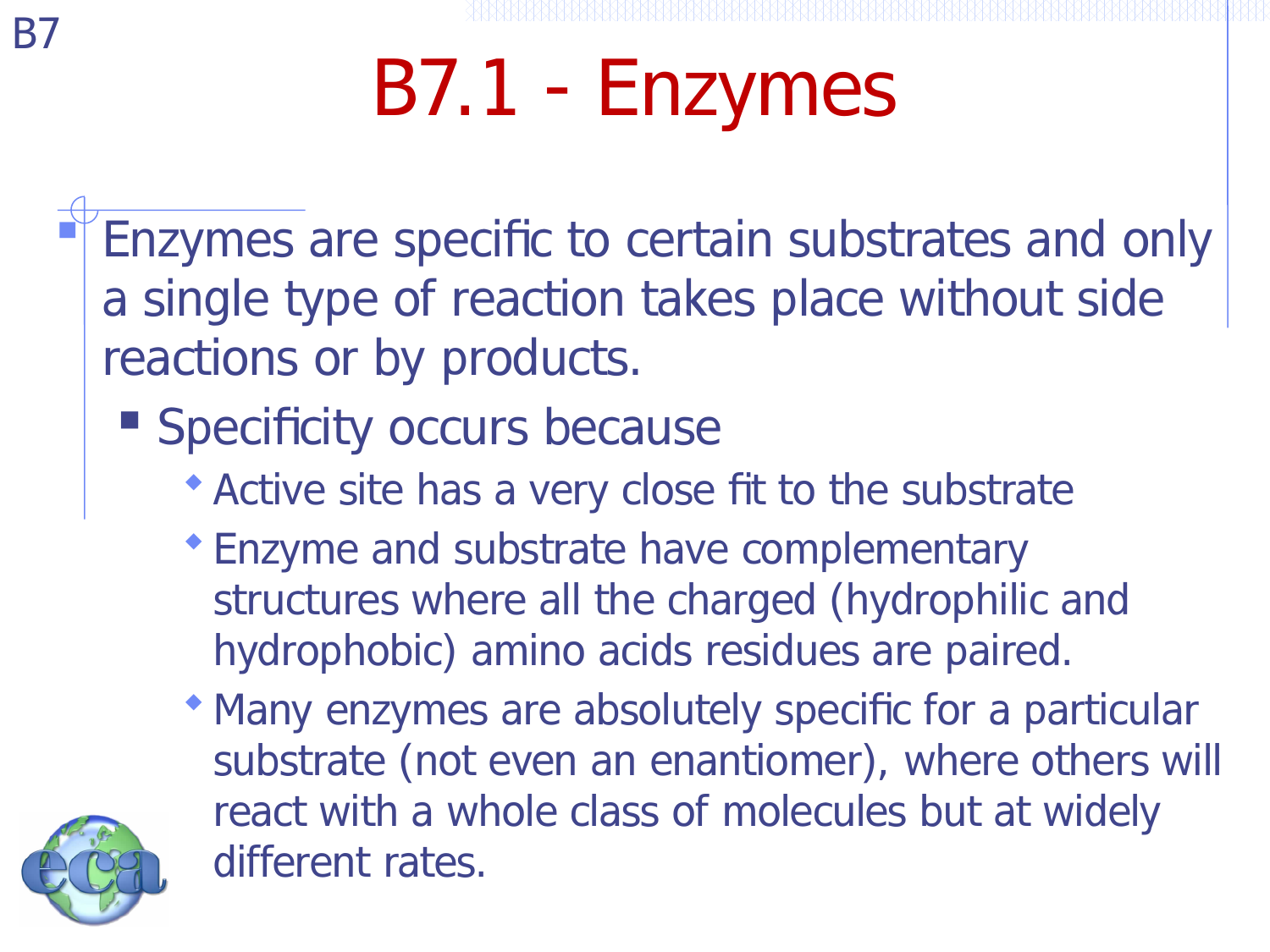

# B7.1 - Enzymes
Enzymes are specific to certain substrates and only a single type of reaction takes place without side reactions or by products.
Specificity occurs because
Active site has a very close fit to the substrate
Enzyme and substrate have complementary structures where all the charged (hydrophilic and hydrophobic) amino acids residues are paired.
Many enzymes are absolutely specific for a particular substrate (not even an enantiomer), where others will react with a whole class of molecules but at widely different rates.